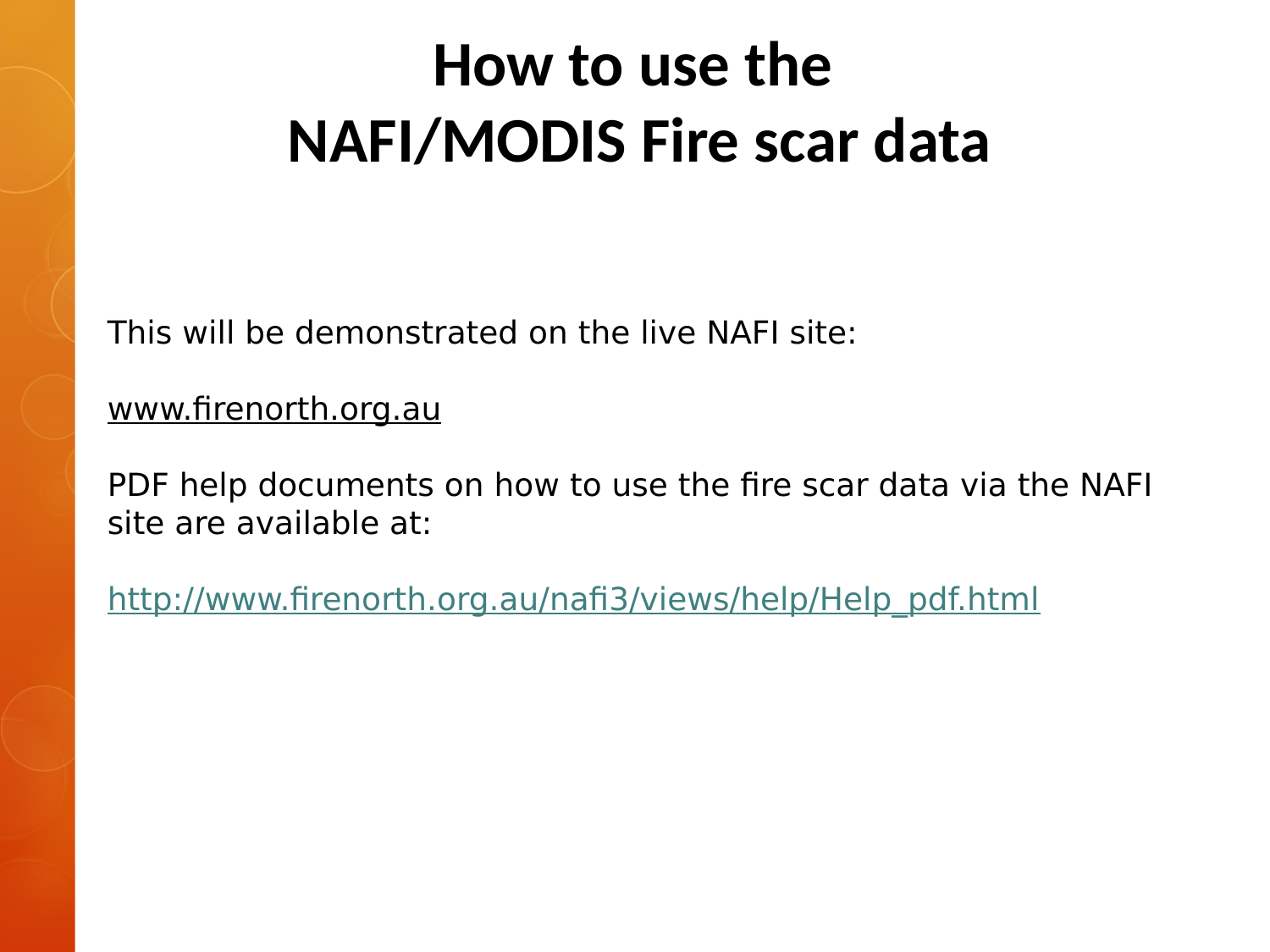

How to use the
NAFI/MODIS Fire scar data
# \
This will be demonstrated on the live NAFI site:

www.firenorth.org.au

PDF help documents on how to use the fire scar data via the NAFI site are available at:

http://www.firenorth.org.au/nafi3/views/help/Help_pdf.html